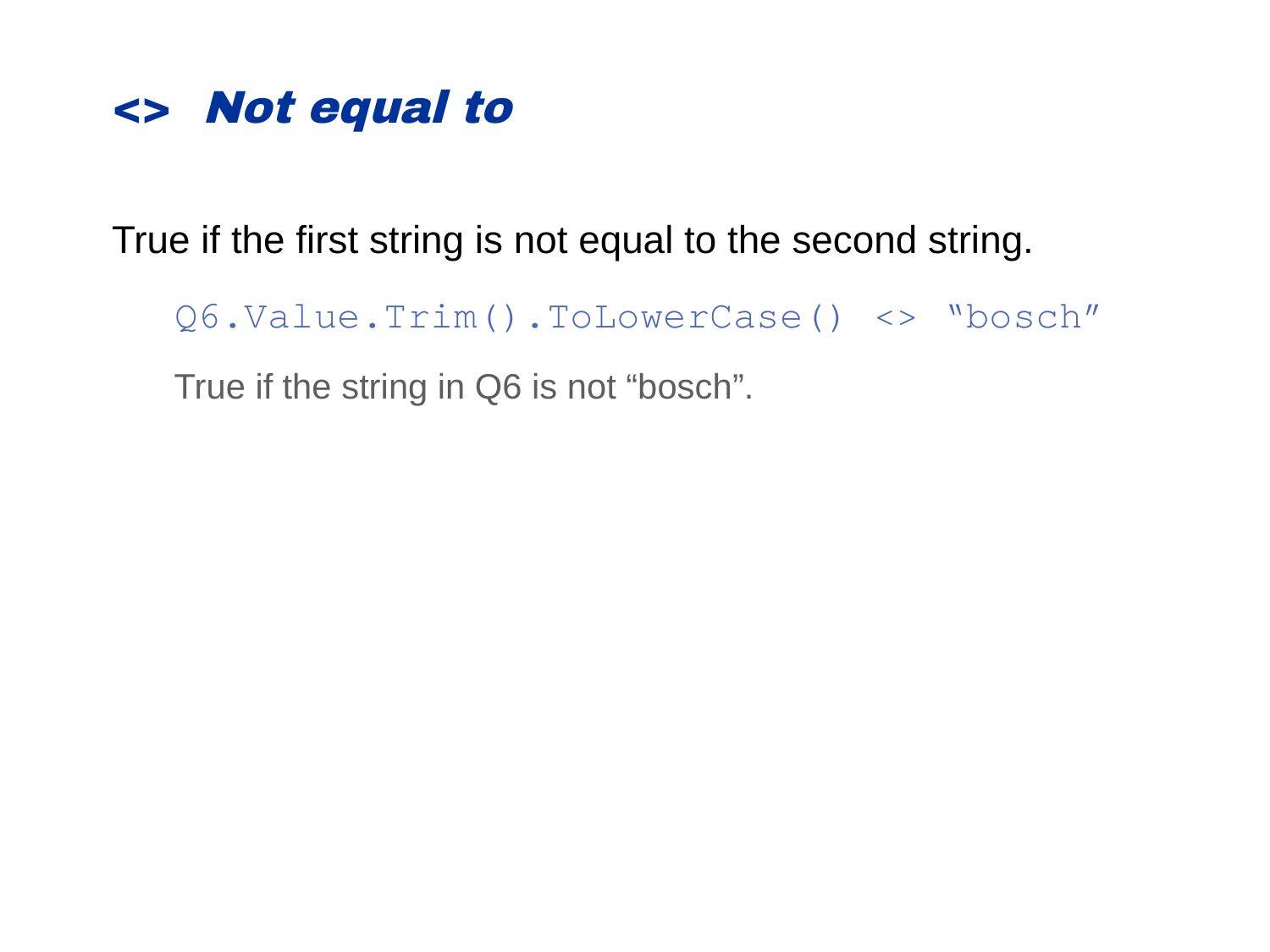

# <>  Not equal to
True if the first string is not equal to the second string.
Q6.Value.Trim().ToLowerCase() <> “bosch”
True if the string in Q6 is not “bosch”.